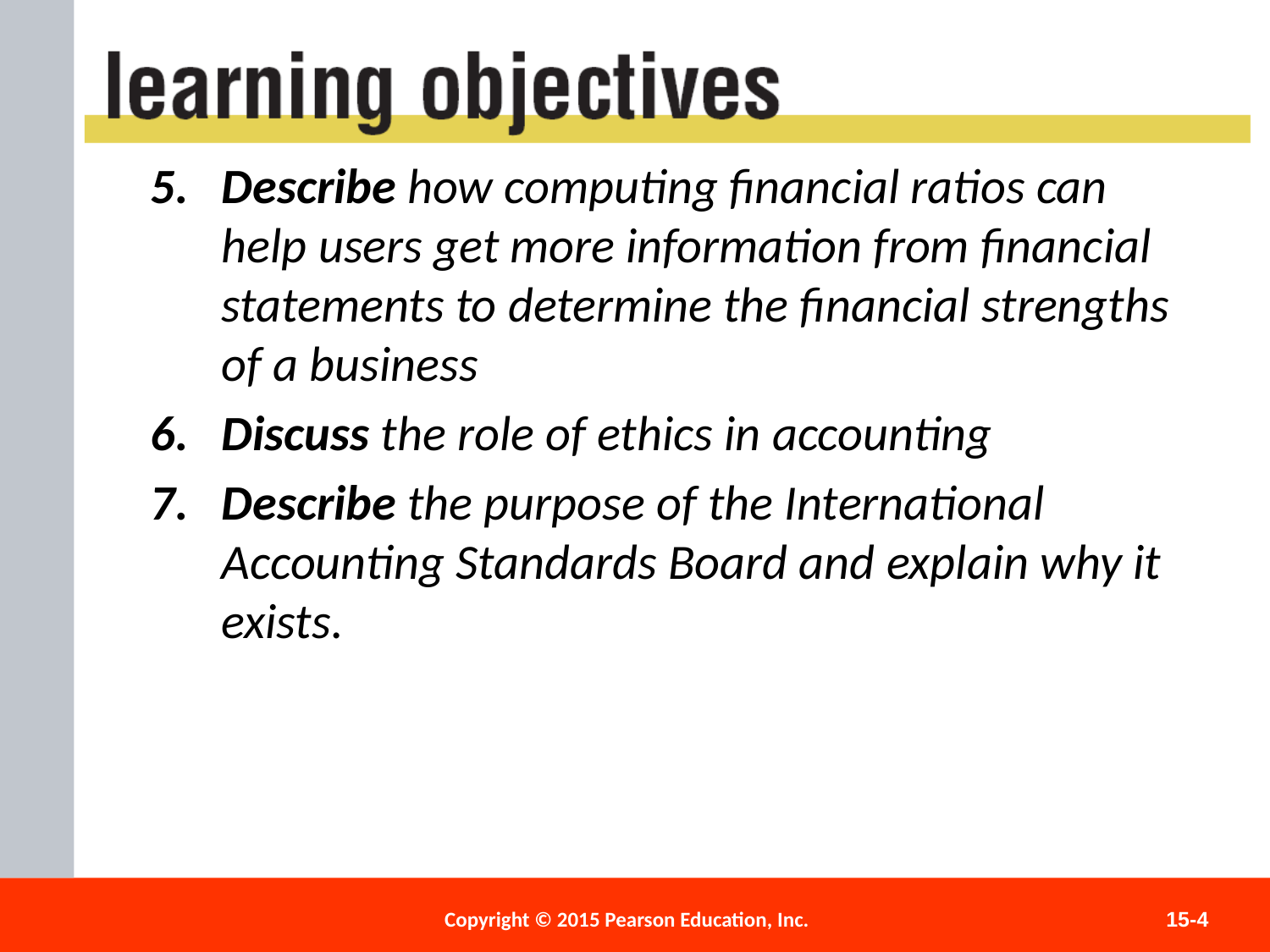

Describe how computing financial ratios can help users get more information from financial statements to determine the financial strengths of a business
Discuss the role of ethics in accounting
Describe the purpose of the International Accounting Standards Board and explain why it exists.